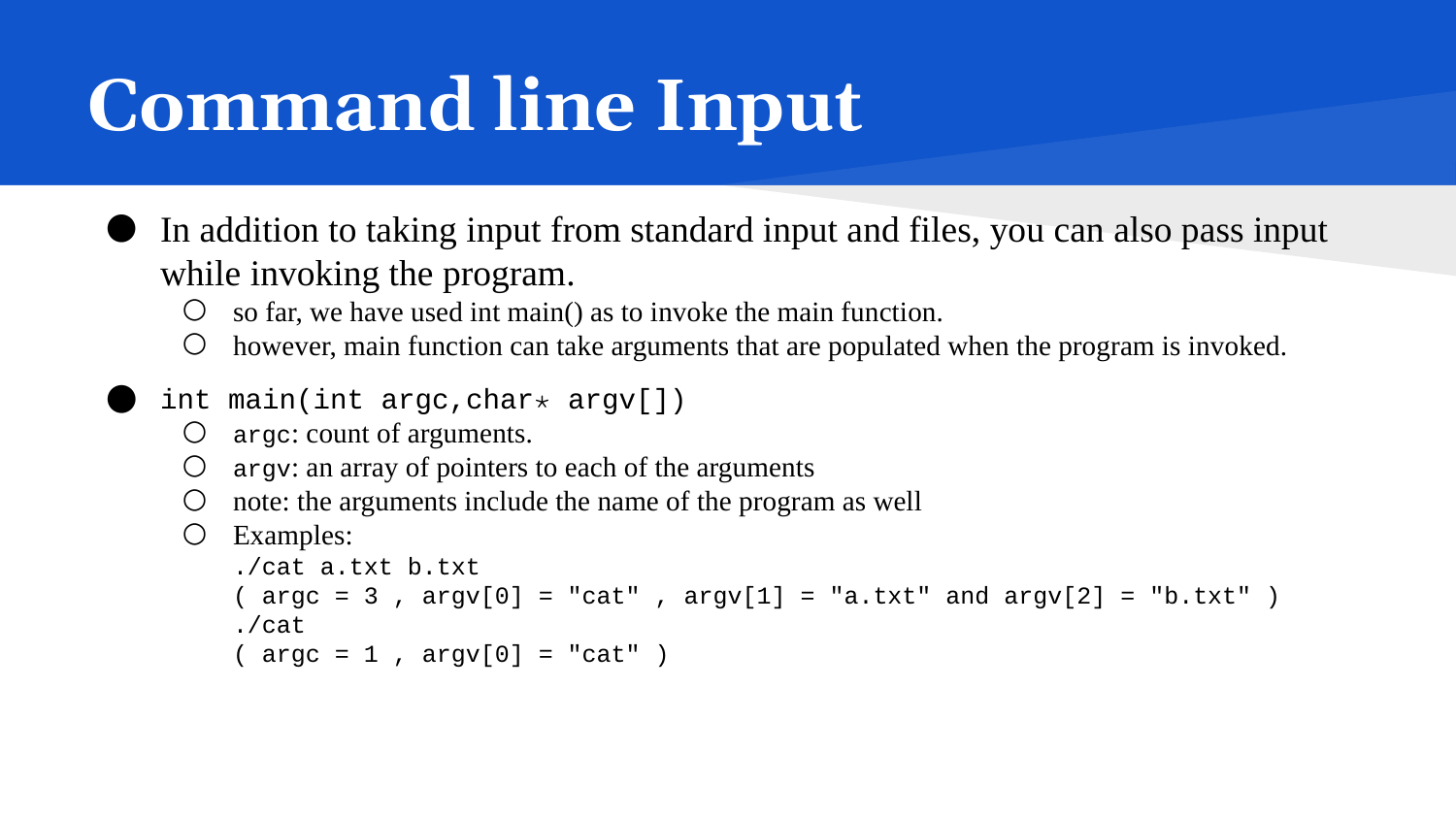

# Command line Input
In addition to taking input from standard input and files, you can also pass input while invoking the program.
so far, we have used int main() as to invoke the main function.
however, main function can take arguments that are populated when the program is invoked.
int main(int argc,char∗ argv[])
argc: count of arguments.
argv: an array of pointers to each of the arguments
note: the arguments include the name of the program as well
Examples:
./cat a.txt b.txt
( argc = 3 , argv[0] = "cat" , argv[1] = "a.txt" and argv[2] = "b.txt" )
./cat
( argc = 1 , argv[0] = "cat" )